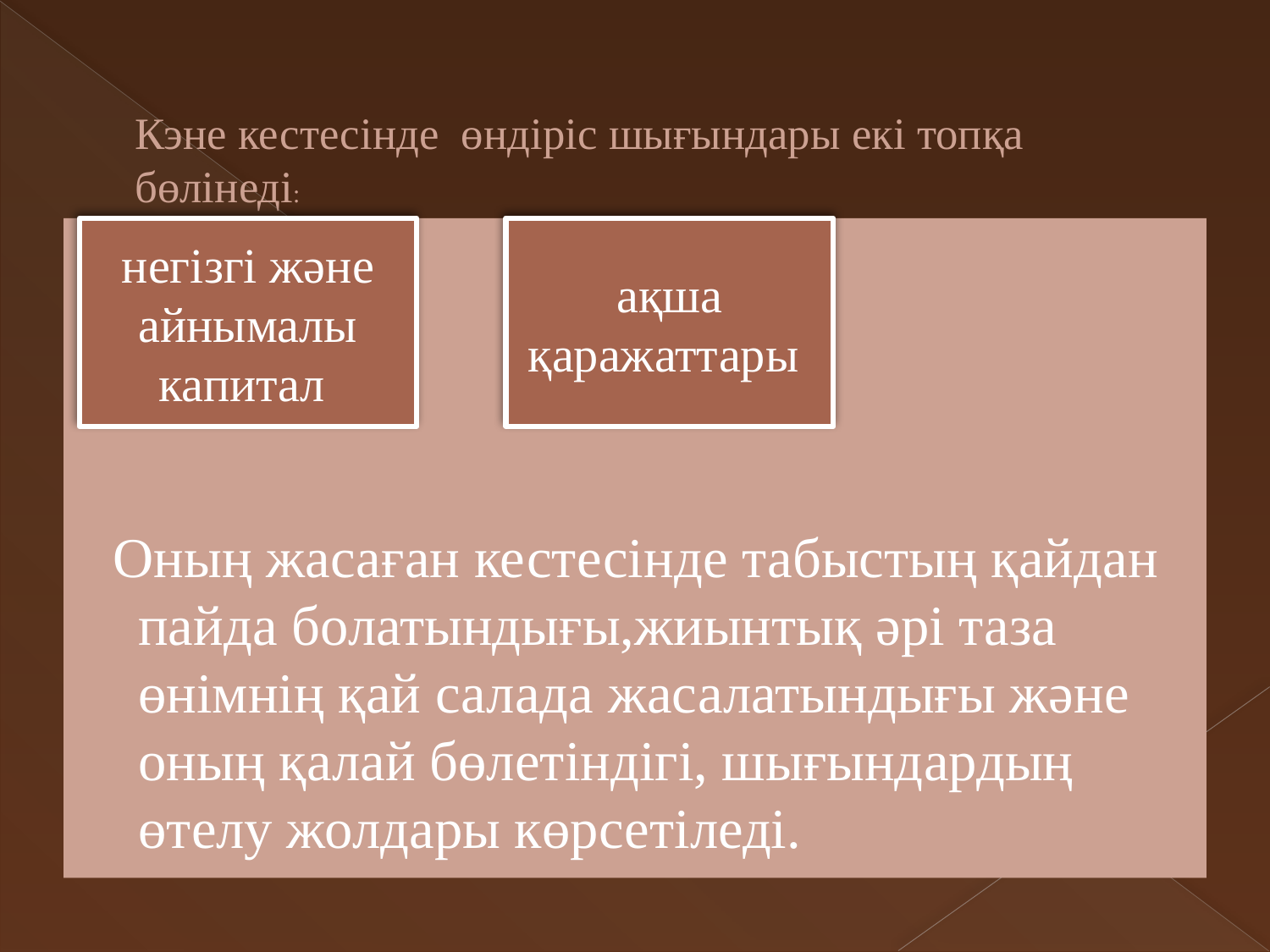

# Кэне кестесінде  өндіріс шығындары екі топқа бөлінеді:
Рррррррр

  Оның жасаған кестесінде табыстың қайдан пайда болатындығы,жиынтық әрі таза өнімнің қай салада жасалатындығы және оның қалай бөлетіндігі, шығындардың өтелу жолдары көрсетіледі.
негізгі және айнымалы капитал
ақша қаражаттары